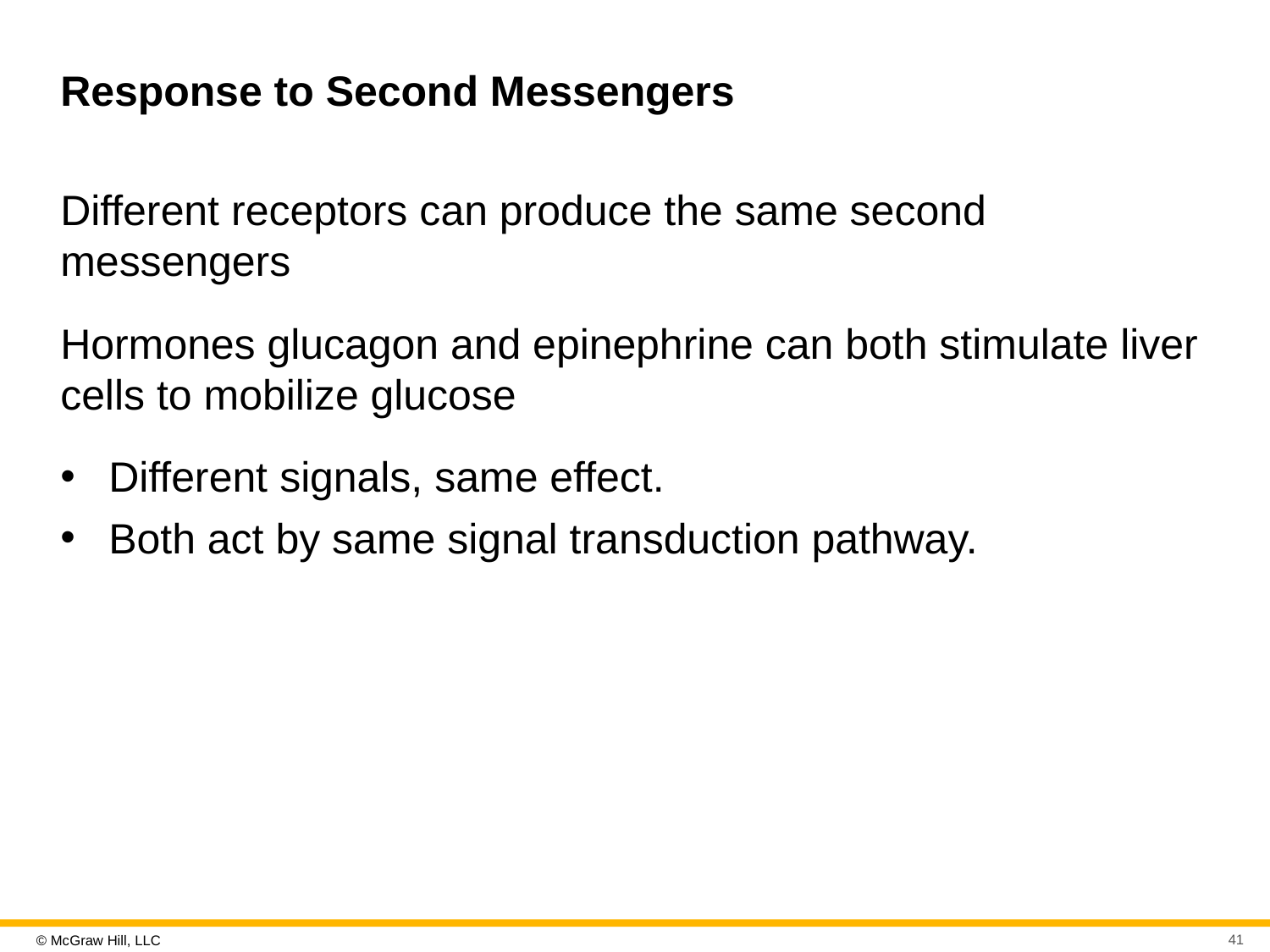

# Response to Second Messengers
Different receptors can produce the same second messengers
Hormones glucagon and epinephrine can both stimulate liver cells to mobilize glucose
Different signals, same effect.
Both act by same signal transduction pathway.
41